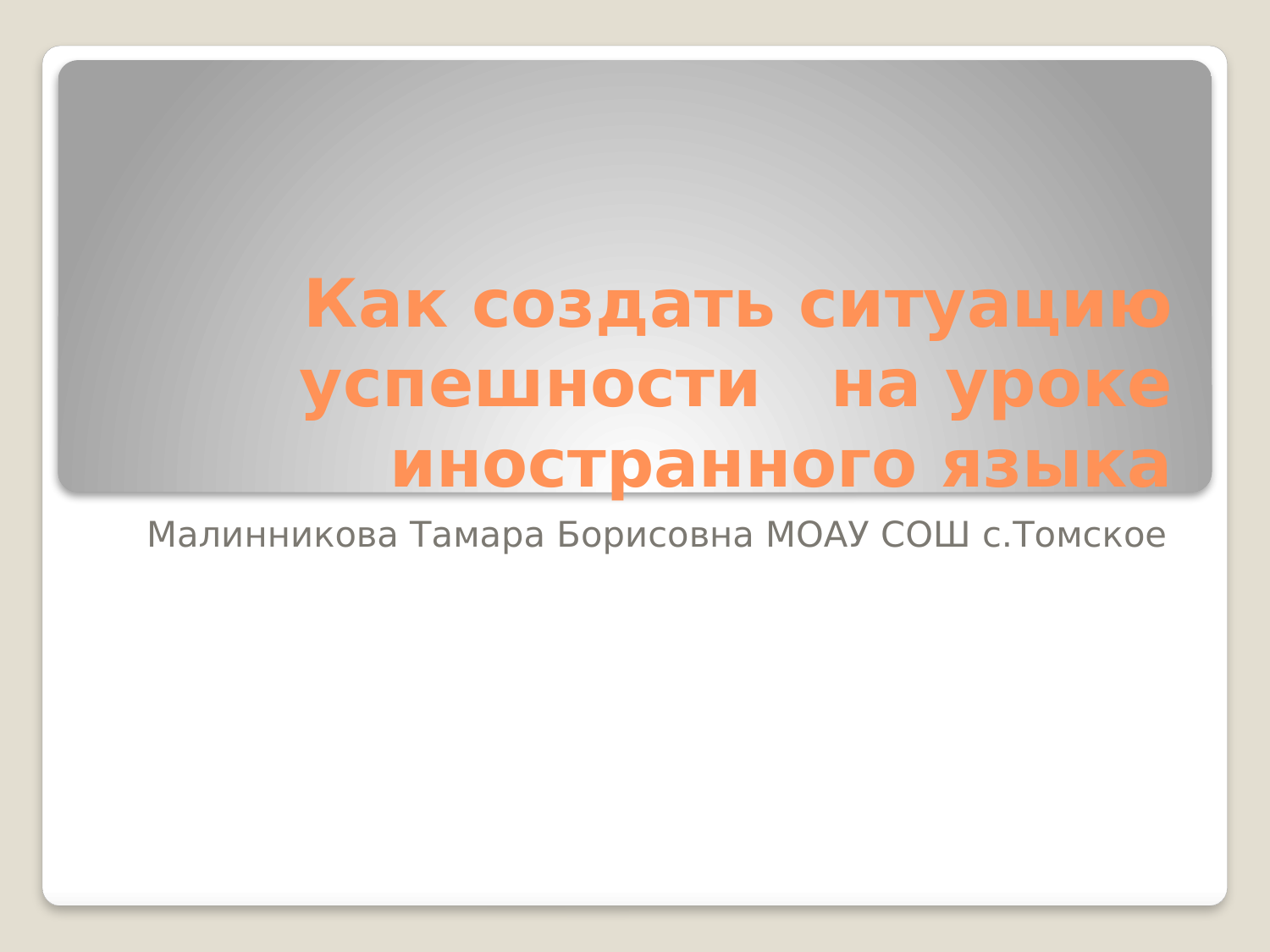

# Как создать ситуацию успешности   на уроке иностранного языка
Малинникова Тамара Борисовна МОАУ СОШ с.Томское